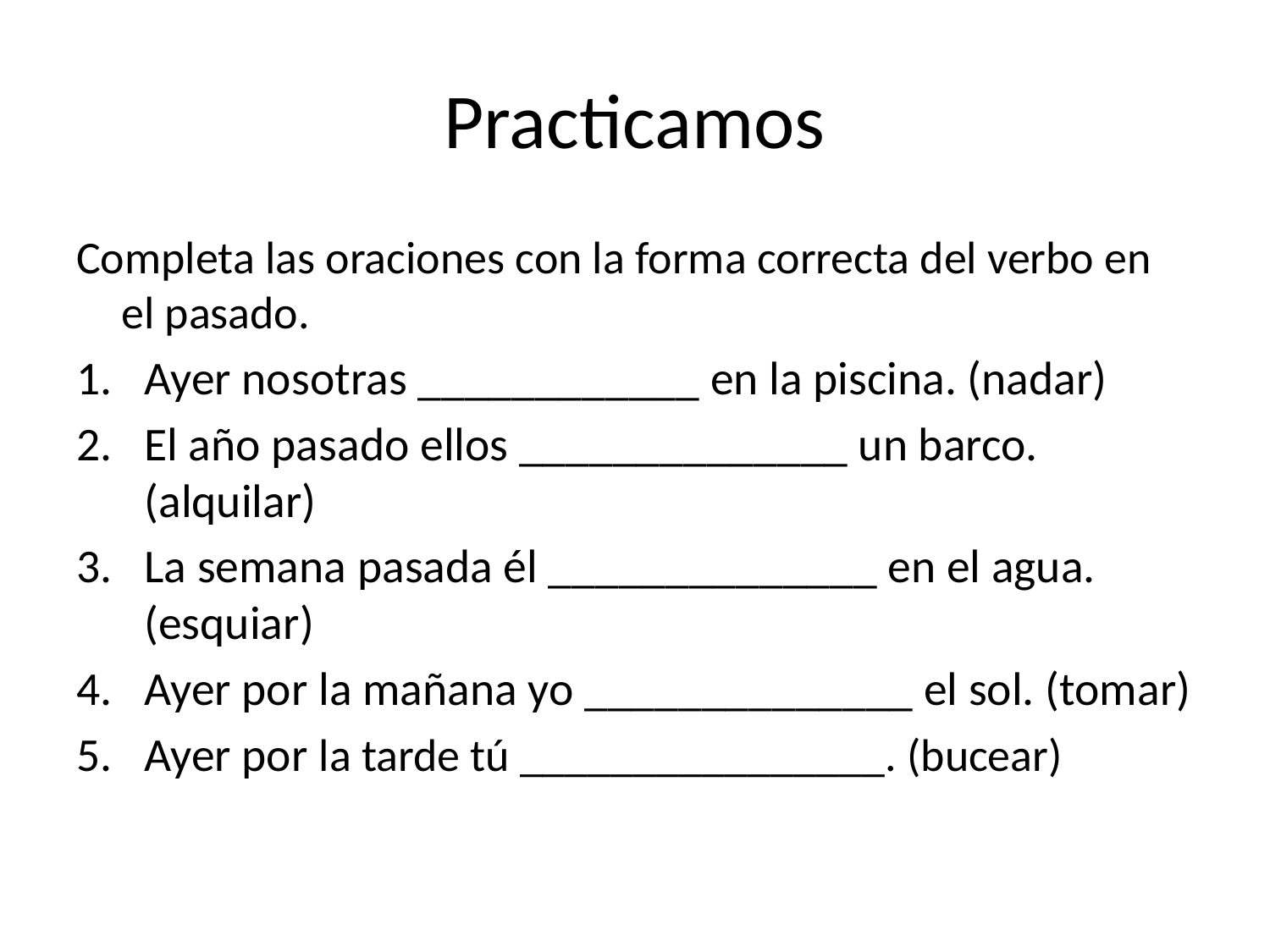

# Practicamos
Completa las oraciones con la forma correcta del verbo en el pasado.
Ayer nosotras ____________ en la piscina. (nadar)
El año pasado ellos ______________ un barco. (alquilar)
La semana pasada él ______________ en el agua. (esquiar)
Ayer por la mañana yo ______________ el sol. (tomar)
Ayer por la tarde tú ________________. (bucear)